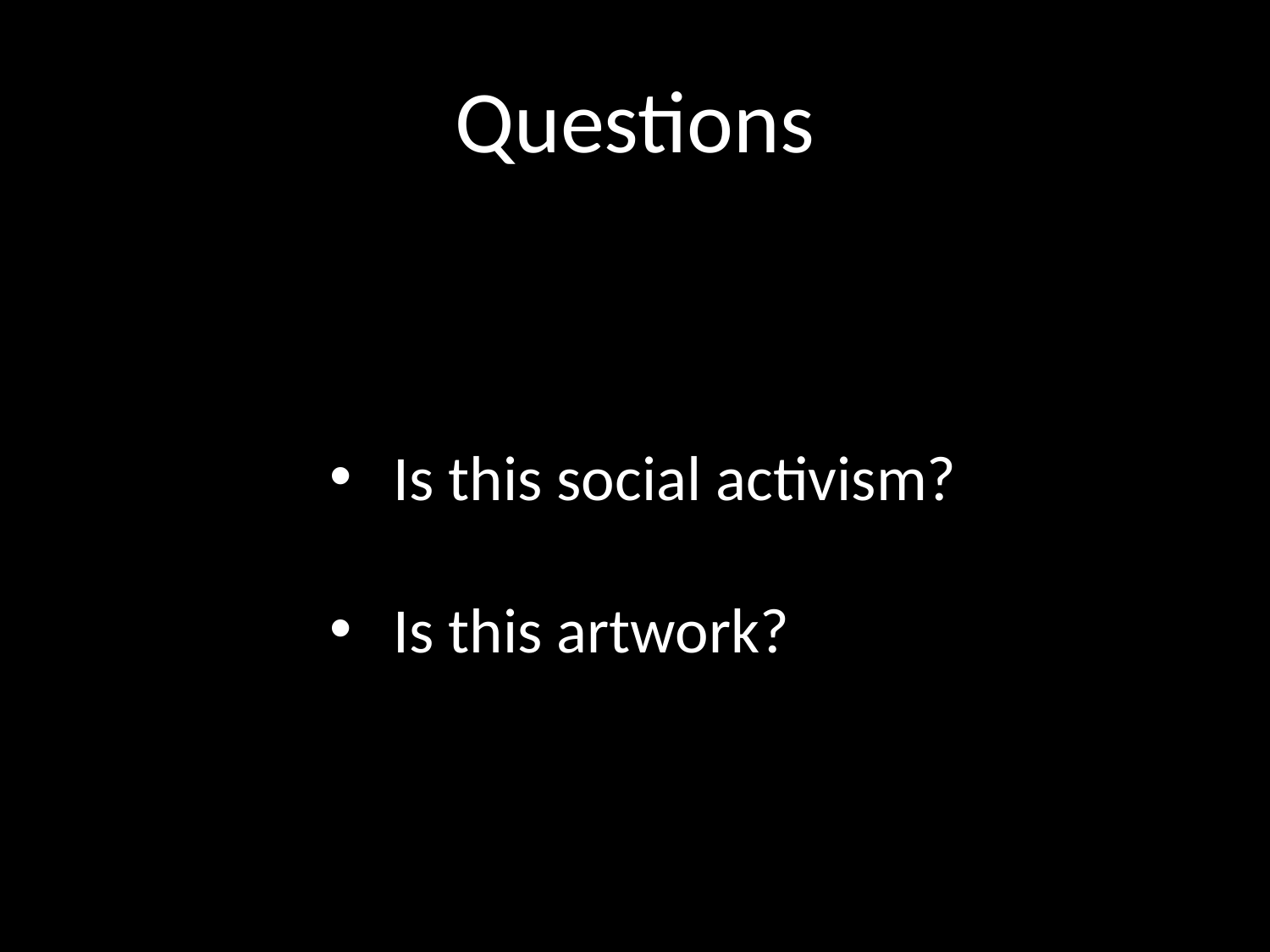

Questions
Is this social activism?
Is this artwork?